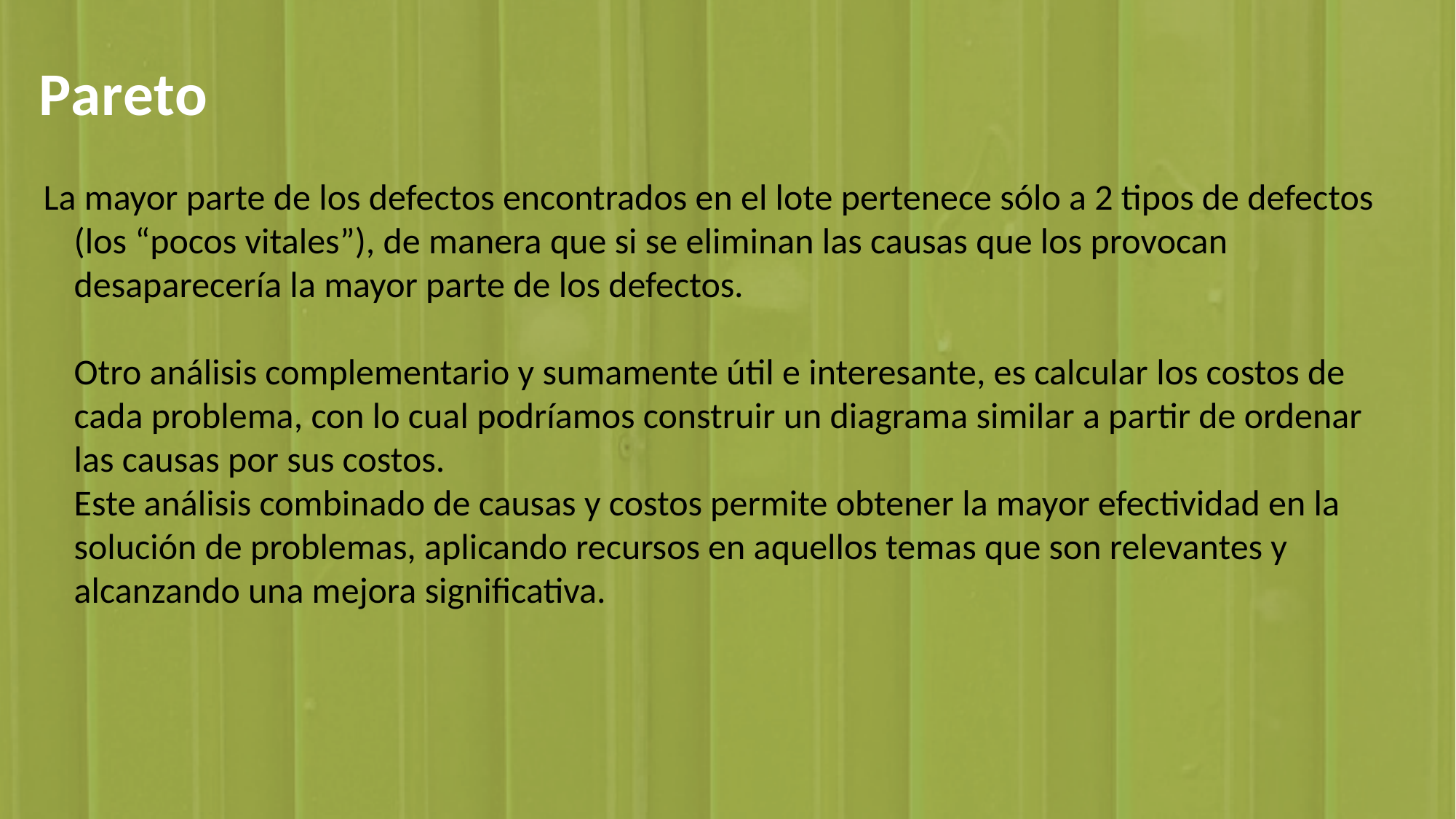

Pareto

La mayor parte de los defectos encontrados en el lote pertenece sólo a 2 tipos de defectos (los “pocos vitales”), de manera que si se eliminan las causas que los provocan desaparecería la mayor parte de los defectos. 
Otro análisis complementario y sumamente útil e interesante, es calcular los costos de cada problema, con lo cual podríamos construir un diagrama similar a partir de ordenar las causas por sus costos. 
Este análisis combinado de causas y costos permite obtener la mayor efectividad en la solución de problemas, aplicando recursos en aquellos temas que son relevantes y alcanzando una mejora significativa.